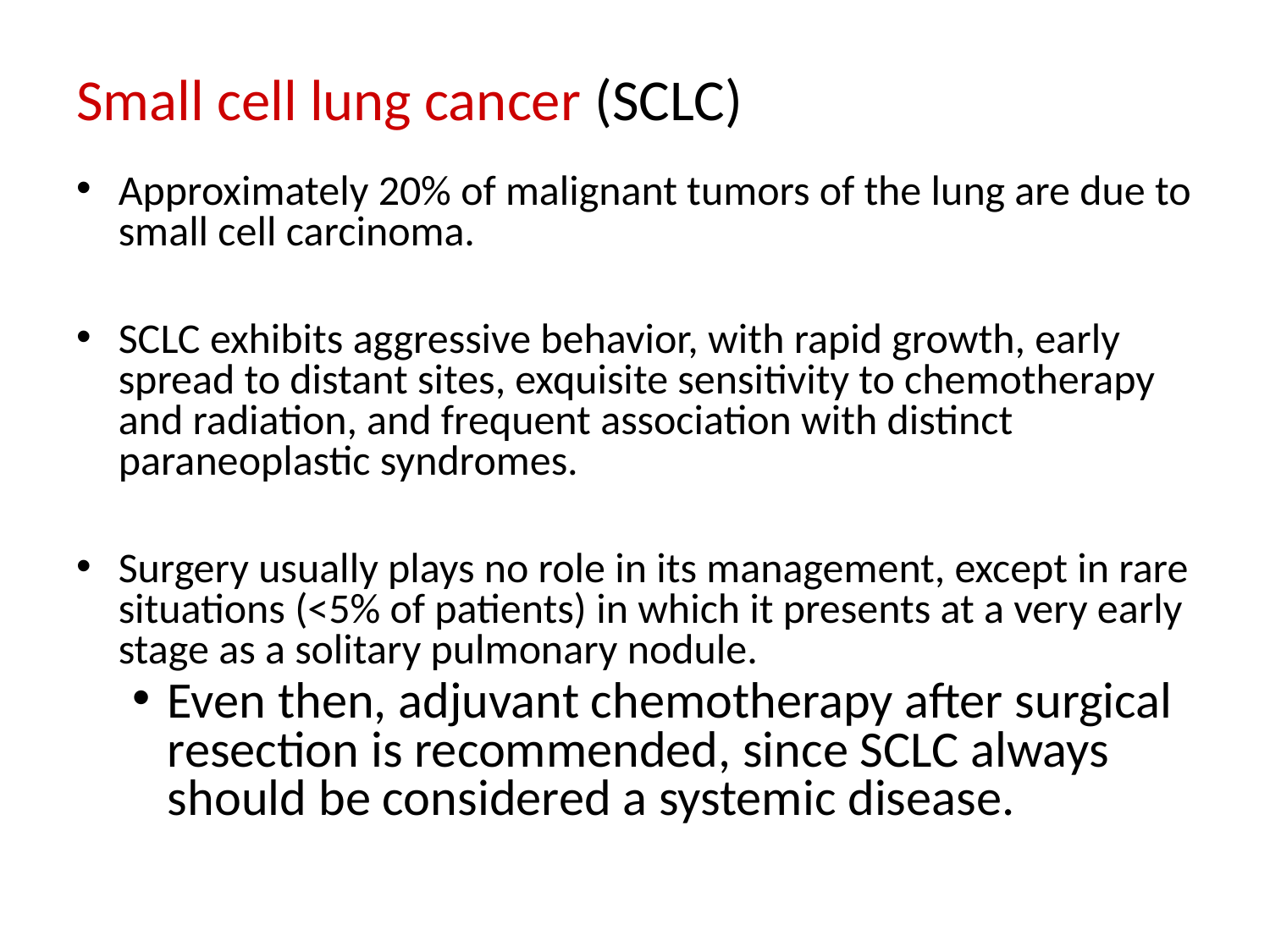

# Small cell lung cancer (SCLC)
Approximately 20% of malignant tumors of the lung are due to small cell carcinoma.

SCLC exhibits aggressive behavior, with rapid growth, early spread to distant sites, exquisite sensitivity to chemotherapy and radiation, and frequent association with distinct paraneoplastic syndromes.

Surgery usually plays no role in its management, except in rare situations (<5% of patients) in which it presents at a very early stage as a solitary pulmonary nodule.
Even then, adjuvant chemotherapy after surgical resection is recommended, since SCLC always should be considered a systemic disease.